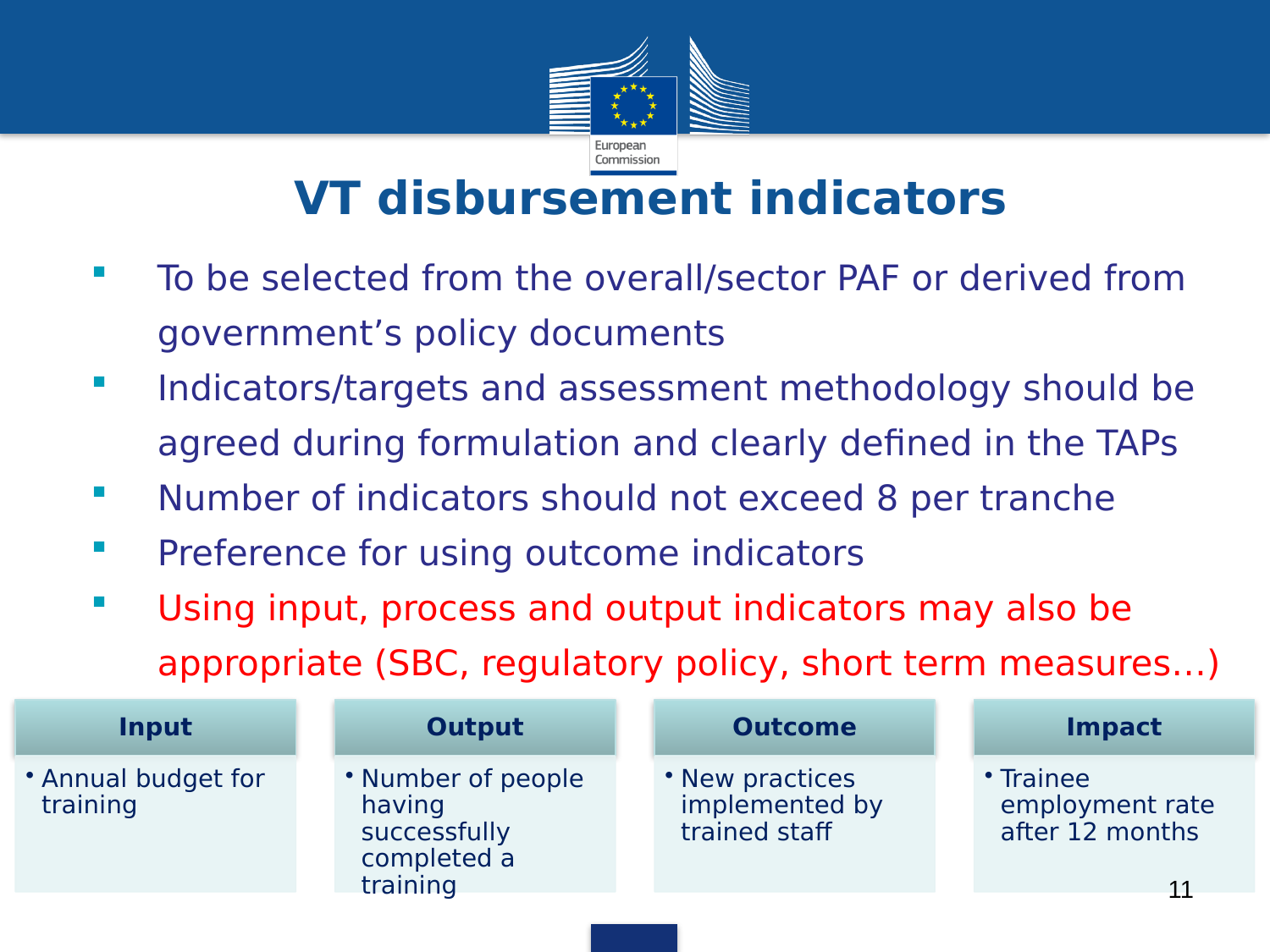

# VT disbursement indicators
To be selected from the overall/sector PAF or derived from government’s policy documents
Indicators/targets and assessment methodology should be agreed during formulation and clearly defined in the TAPs
Number of indicators should not exceed 8 per tranche
Preference for using outcome indicators
Using input, process and output indicators may also be appropriate (SBC, regulatory policy, short term measures…)

Input
Annual budget for training
Output
Number of people having successfully completed a training
Outcome
New practices implemented by trained staff
Impact
Trainee employment rate after 12 months
11